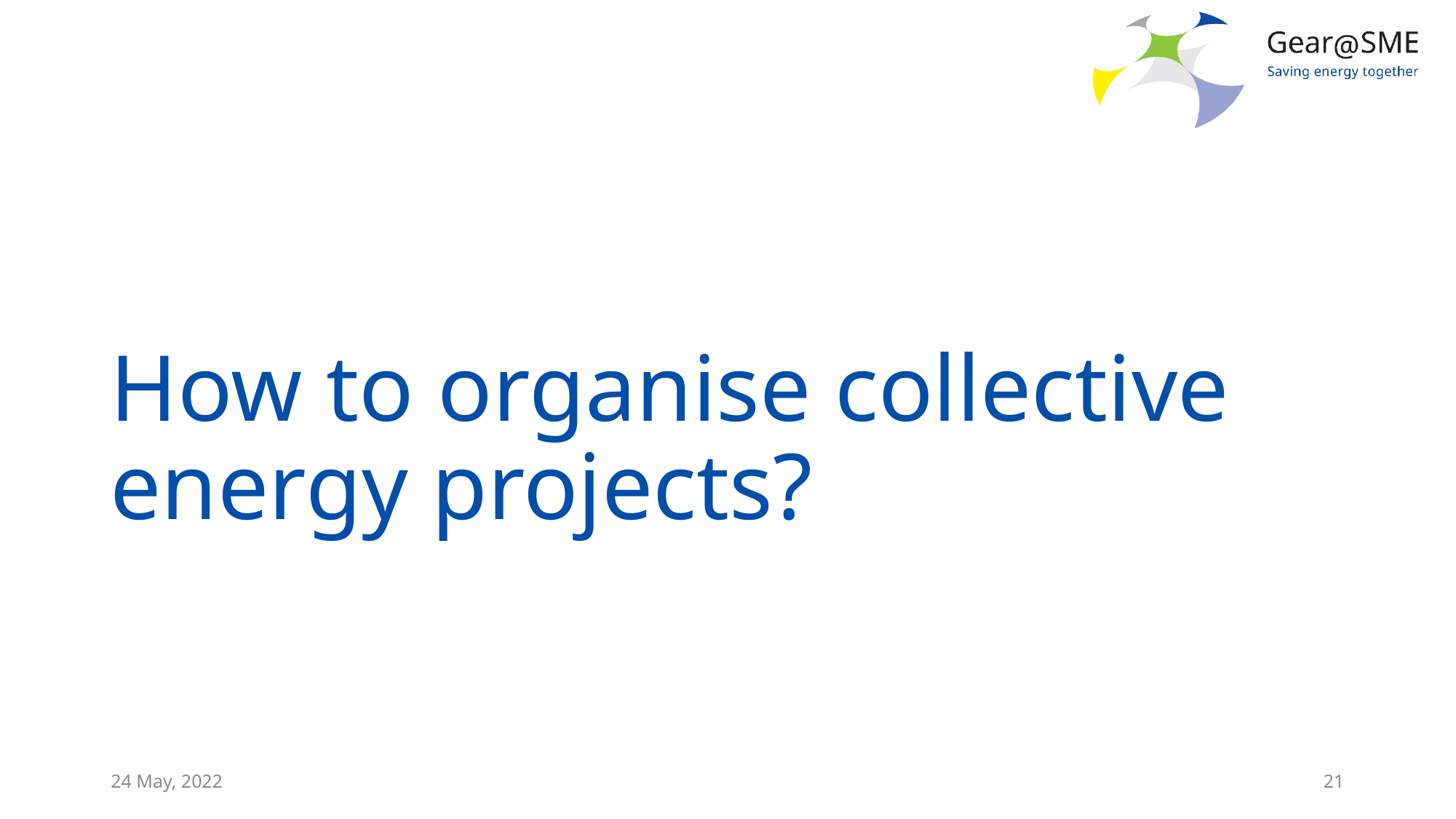

# How to organise collective energy projects?

24 May, 2022
21